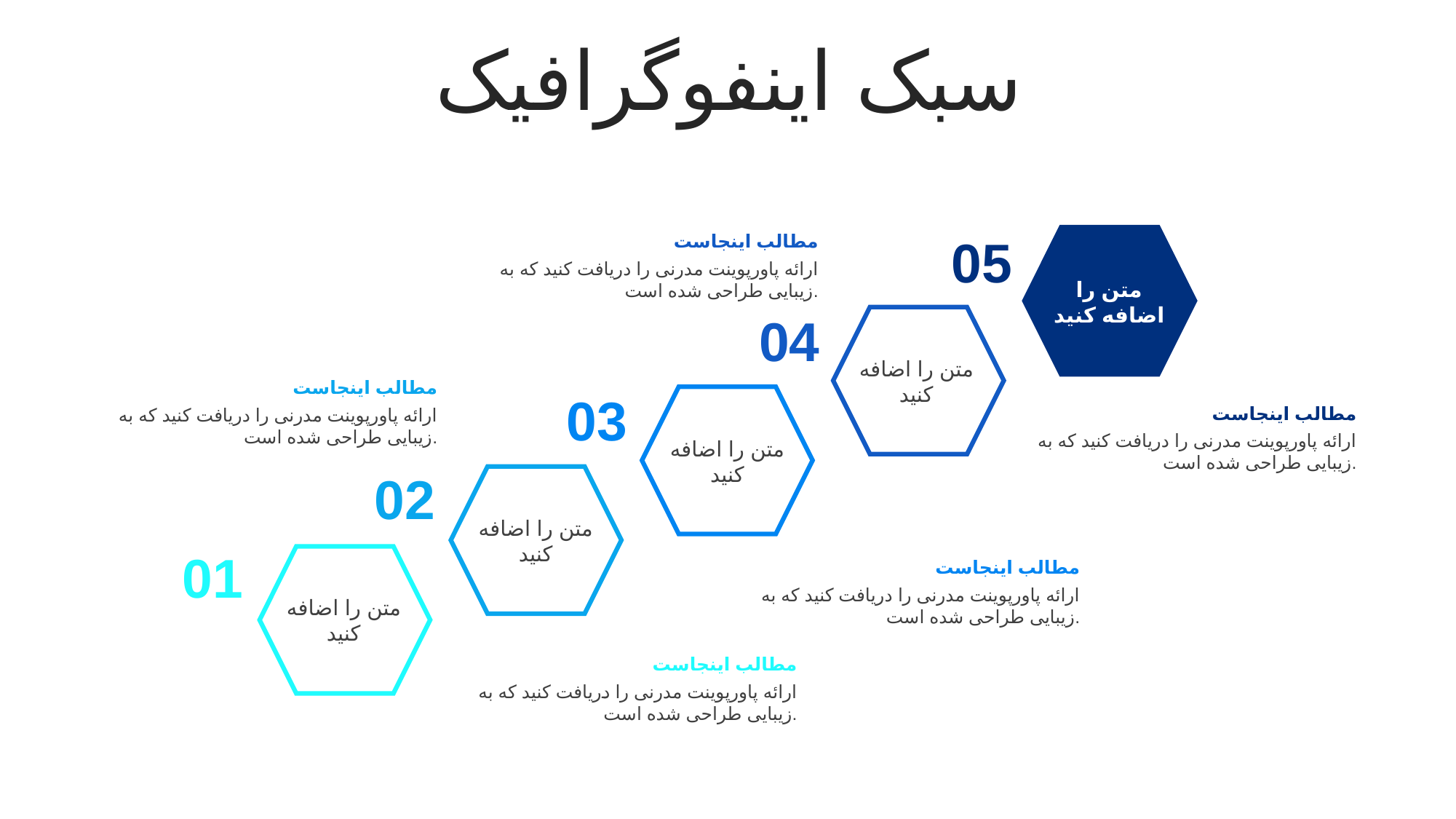

سبک اینفوگرافیک
05
مطالب اینجاست
ارائه پاورپوینت مدرنی را دریافت کنید که به زیبایی طراحی شده است.

متن را اضافه کنید
04

متن را اضافه کنید
مطالب اینجاست
ارائه پاورپوینت مدرنی را دریافت کنید که به زیبایی طراحی شده است.
03

مطالب اینجاست
ارائه پاورپوینت مدرنی را دریافت کنید که به زیبایی طراحی شده است.
متن را اضافه کنید
02

متن را اضافه کنید
01

مطالب اینجاست
ارائه پاورپوینت مدرنی را دریافت کنید که به زیبایی طراحی شده است.
متن را اضافه کنید
مطالب اینجاست
ارائه پاورپوینت مدرنی را دریافت کنید که به زیبایی طراحی شده است.